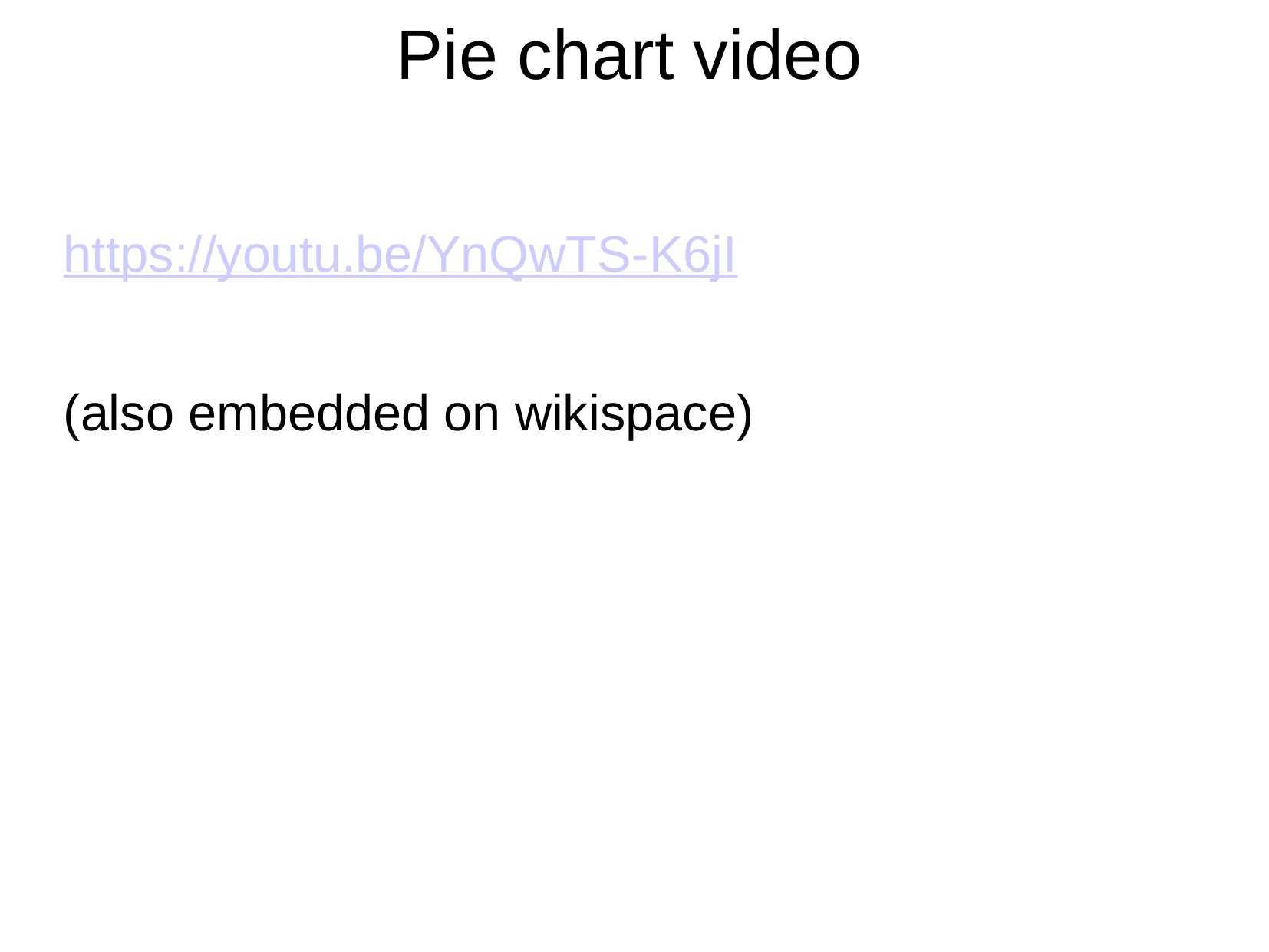

# Pie chart video
https://youtu.be/YnQwTS-K6jI

(also embedded on wikispace)